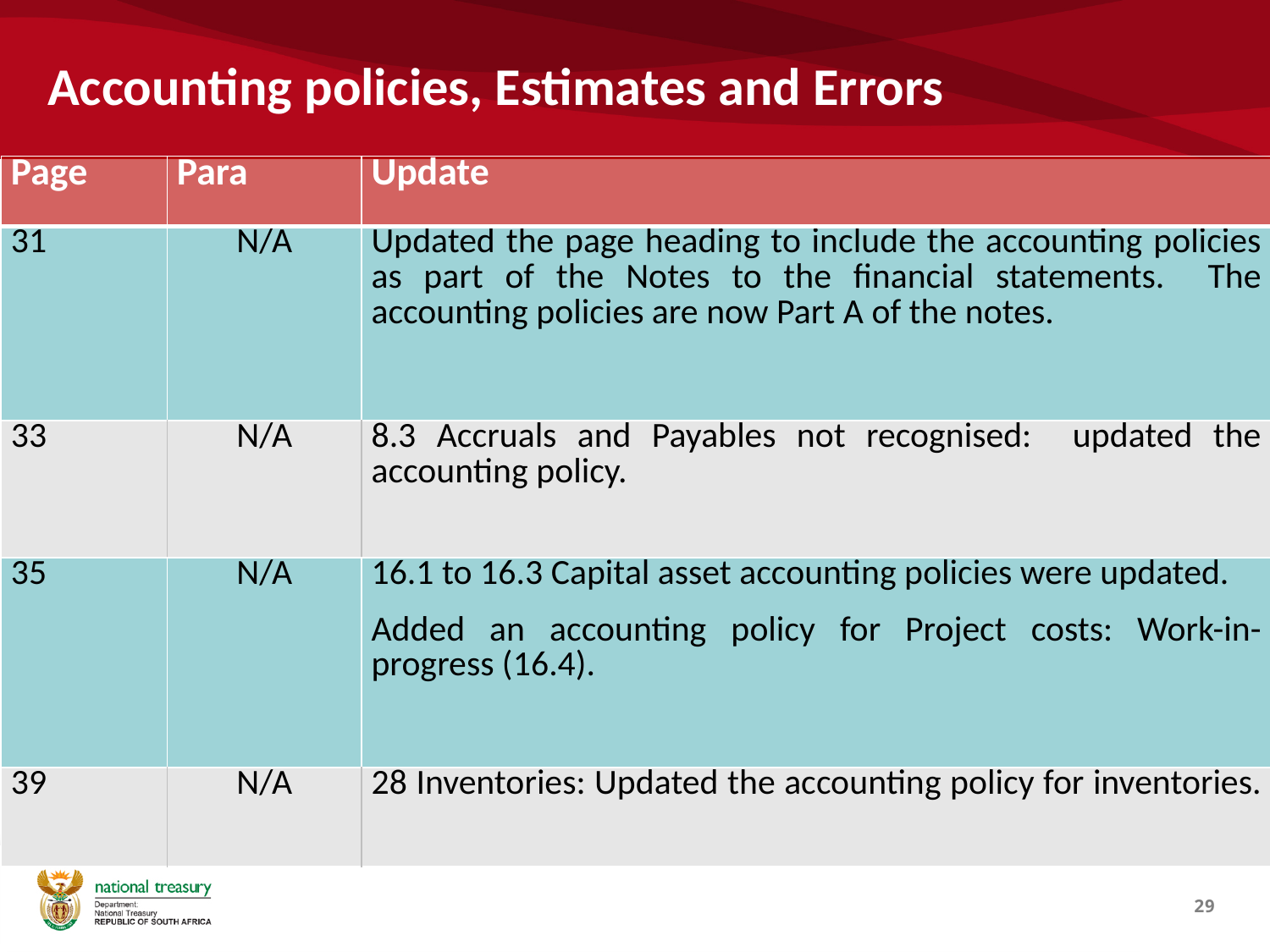

# Accounting policies, Estimates and Errors
| Page | Para | Update |
| --- | --- | --- |
| 31 | N/A | Updated the page heading to include the accounting policies as part of the Notes to the financial statements. The accounting policies are now Part A of the notes. |
| 33 | N/A | 8.3 Accruals and Payables not recognised: updated the accounting policy. |
| 35 | N/A | 16.1 to 16.3 Capital asset accounting policies were updated. Added an accounting policy for Project costs: Work-in-progress (16.4). |
| 39 | N/A | 28 Inventories: Updated the accounting policy for inventories. |

29